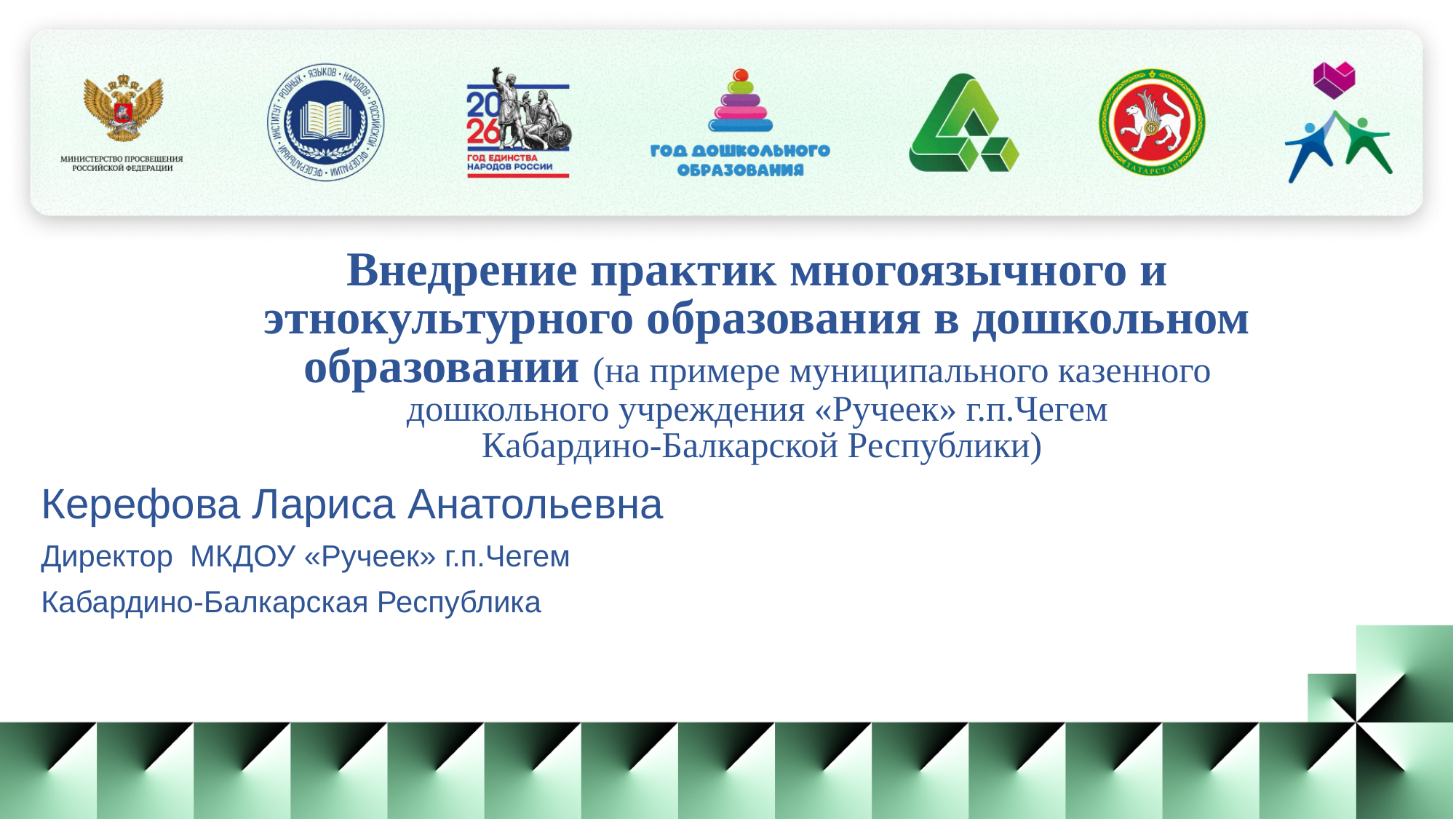

Внедрение практик многоязычного и этнокультурного образования в дошкольном образовании (на примере муниципального казенного дошкольного учреждения «Ручеек» г.п.Чегем
 Кабардино-Балкарской Республики)
Керефова Лариса Анатольевна
Директор  МКДОУ «Ручеек» г.п.Чегем
Кабардино-Балкарская Республика